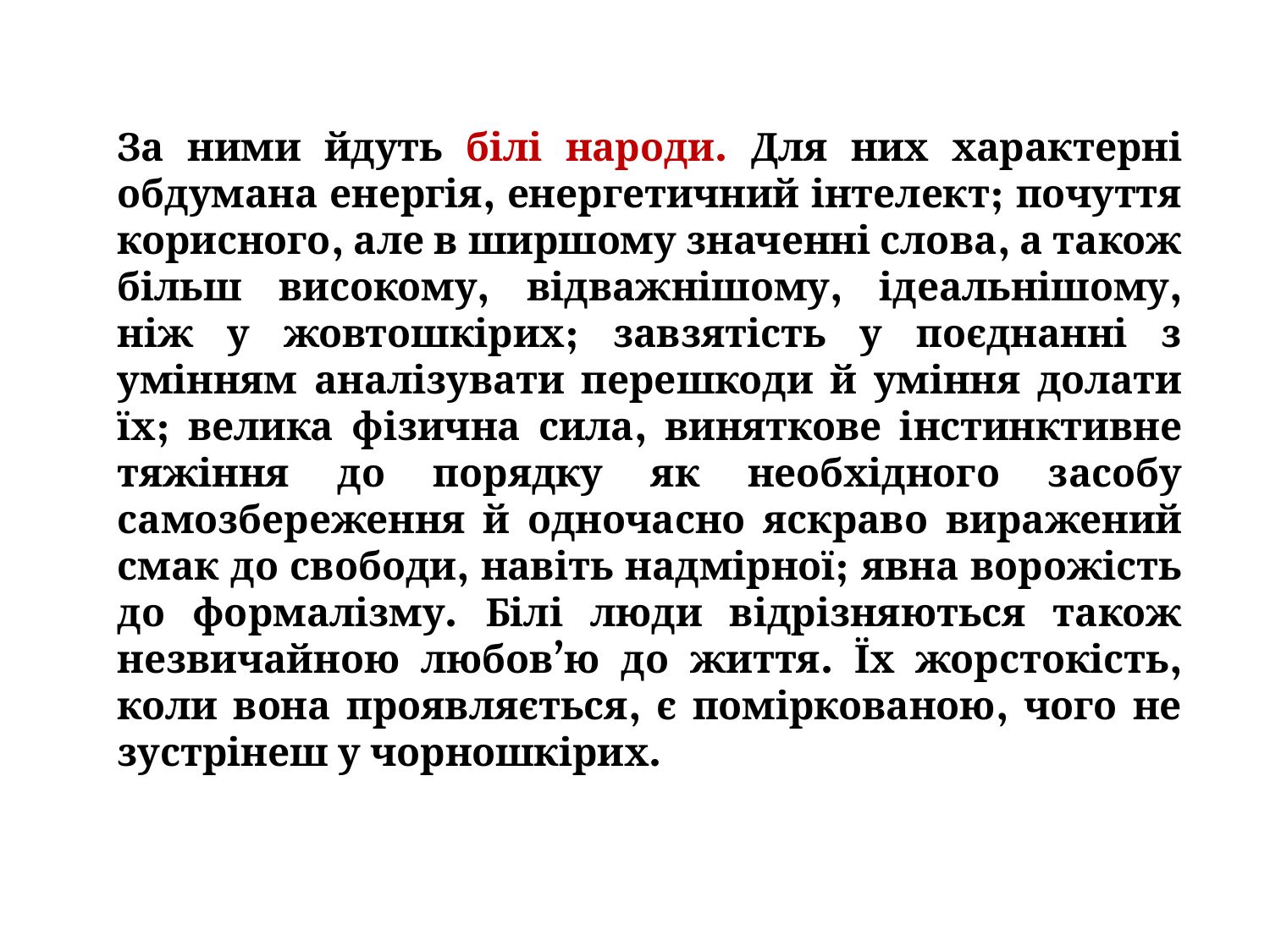

За ними йдуть білі народи. Для них характерні обдумана енергія, енергетичний інтелект; почуття корисного, але в ширшому значенні слова, а також більш високому, відважнішому, ідеальнішому, ніж у жовтошкірих; завзятість у поєднанні з умінням аналізувати перешкоди й уміння долати їх; велика фізична сила, виняткове інстинктивне тяжіння до порядку як необхідного засобу самозбереження й одночасно яскраво виражений смак до свободи, навіть надмірної; явна ворожість до формалізму. Білі люди відрізняються також незвичайною любов’ю до життя. Їх жорстокість, коли вона проявляється, є поміркованою, чого не зустрінеш у чорношкірих.